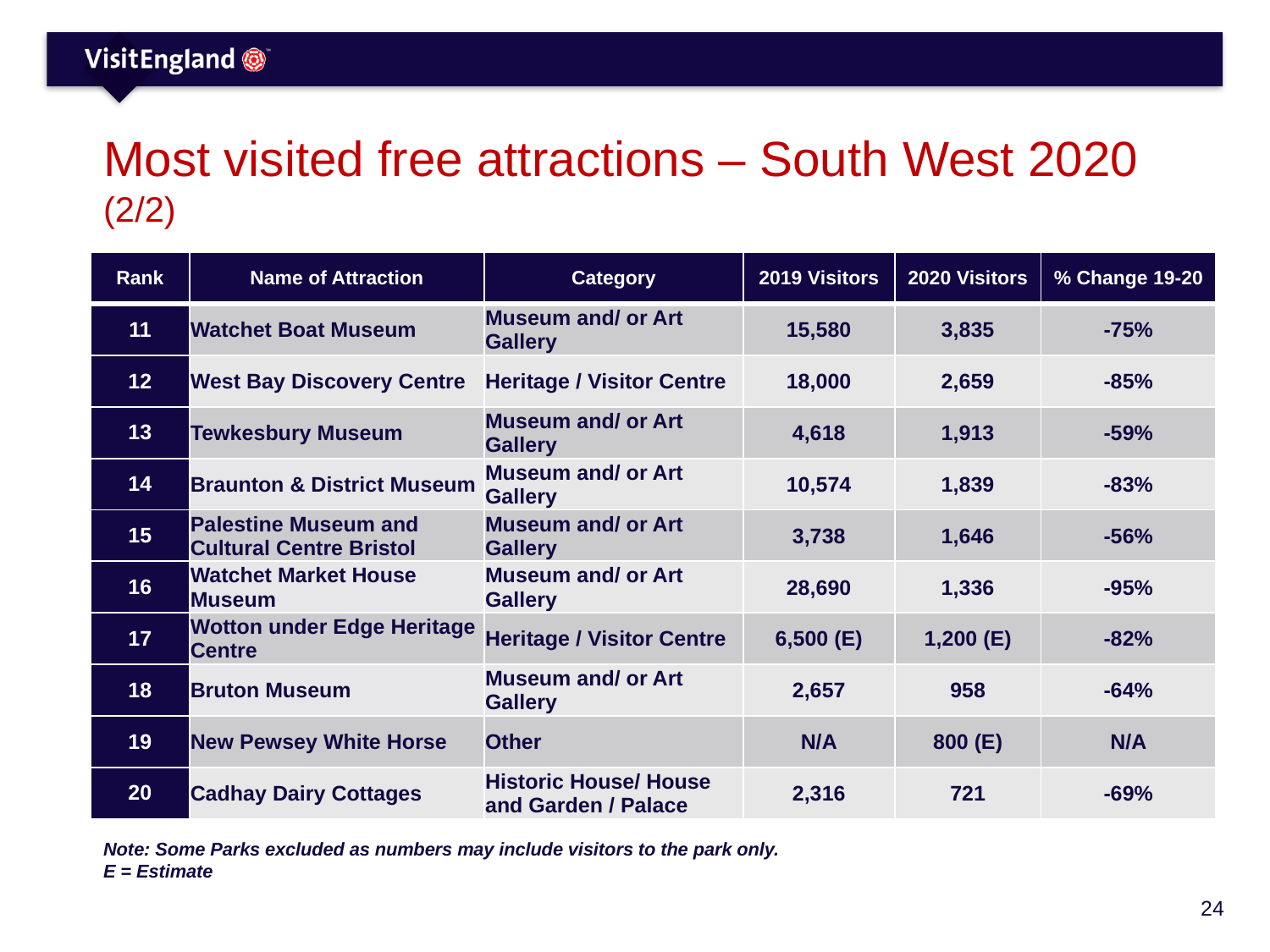

# Most visited free attractions – South West 2020 (2/2)
| Rank | Name of Attraction | Category | 2019 Visitors | 2020 Visitors | % Change 19-20 |
| --- | --- | --- | --- | --- | --- |
| 11 | Watchet Boat Museum | Museum and/ or Art Gallery | 15,580 | 3,835 | -75% |
| 12 | West Bay Discovery Centre | Heritage / Visitor Centre | 18,000 | 2,659 | -85% |
| 13 | Tewkesbury Museum | Museum and/ or Art Gallery | 4,618 | 1,913 | -59% |
| 14 | Braunton & District Museum | Museum and/ or Art Gallery | 10,574 | 1,839 | -83% |
| 15 | Palestine Museum and Cultural Centre Bristol | Museum and/ or Art Gallery | 3,738 | 1,646 | -56% |
| 16 | Watchet Market House Museum | Museum and/ or Art Gallery | 28,690 | 1,336 | -95% |
| 17 | Wotton under Edge Heritage Centre | Heritage / Visitor Centre | 6,500 (E) | 1,200 (E) | -82% |
| 18 | Bruton Museum | Museum and/ or Art Gallery | 2,657 | 958 | -64% |
| 19 | New Pewsey White Horse | Other | N/A | 800 (E) | N/A |
| 20 | Cadhay Dairy Cottages | Historic House/ House and Garden / Palace | 2,316 | 721 | -69% |
Note: Some Parks excluded as numbers may include visitors to the park only.
E = Estimate